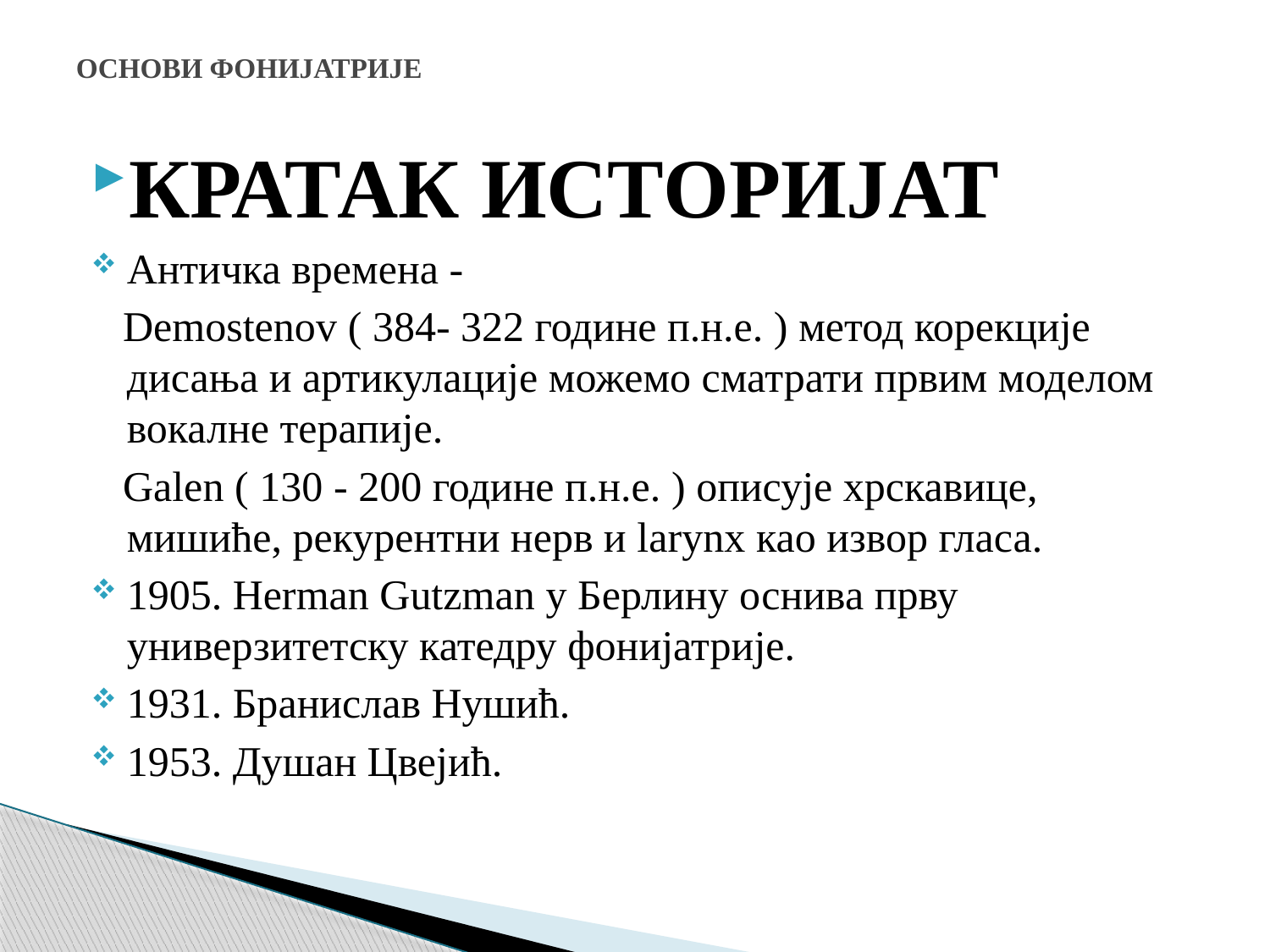

# ОСНОВИ ФОНИЈАТРИЈЕ
КРАТАК ИСТОРИЈАТ
Античка времена -
   Demostenov ( 384- 322 године п.н.е. ) метод корекције дисања и артикулације можемо сматрати првим моделом вокалне терапије.
   Galen ( 130 - 200 године п.н.е. ) описује хрскавице, мишиће, рекурентни нерв и larynx као извор гласа.
1905. Herman Gutzman у Берлину оснива прву универзитетску катедру фонијатрије.
1931. Бранислав Нушић.
1953. Душан Цвејић.